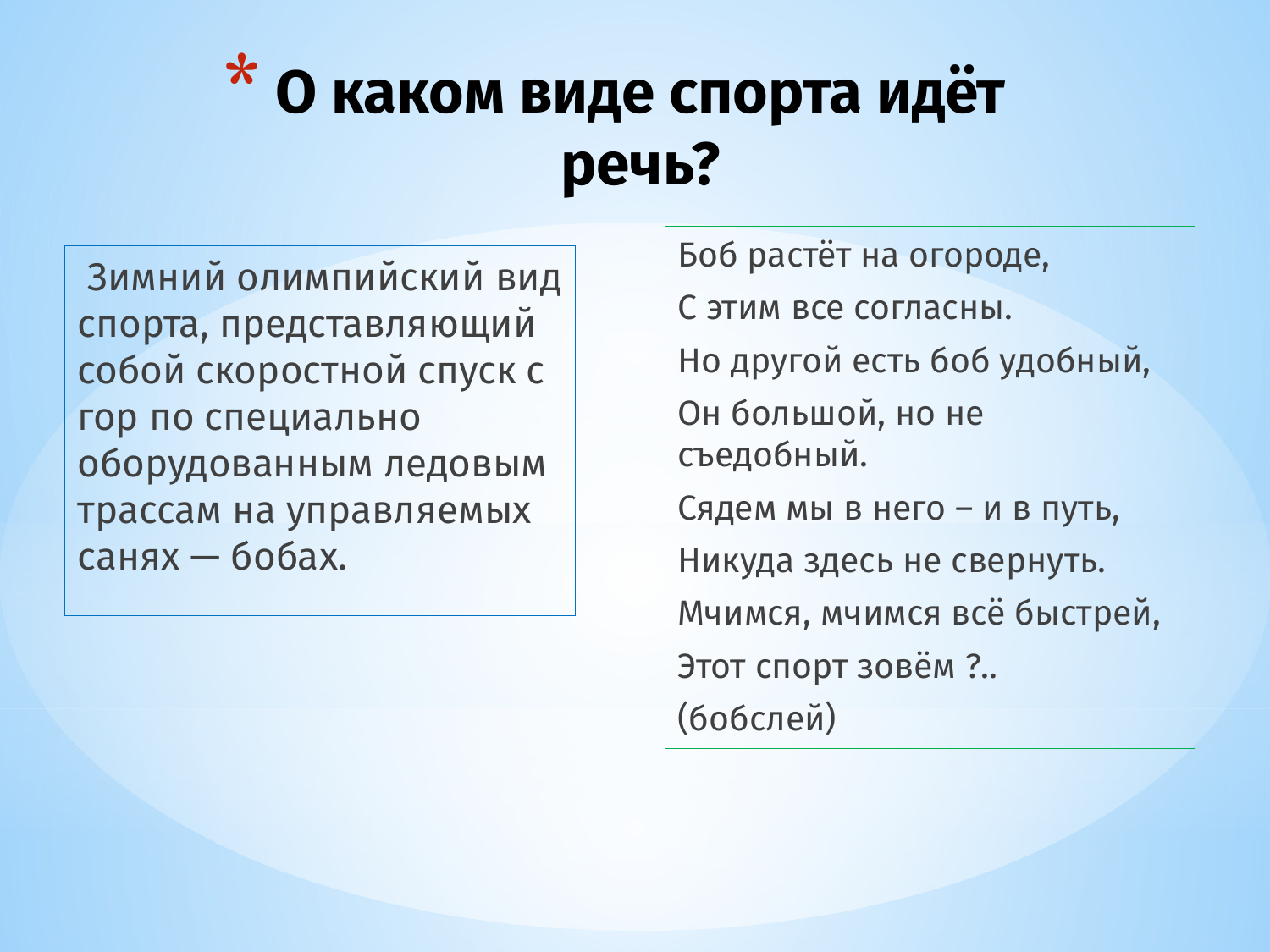

# О каком виде спорта идёт речь?
Боб растёт на огороде,
С этим все согласны.
Но другой есть боб удобный,
Он большой, но не съедобный.
Сядем мы в него – и в путь,
Никуда здесь не свернуть.
Мчимся, мчимся всё быстрей,
Этот спорт зовём ?..
(бобслей)

 Зимний олимпийский вид спорта, представляющий собой скоростной спуск с гор по специально оборудованным ледовым трассам на управляемых санях — бобах.